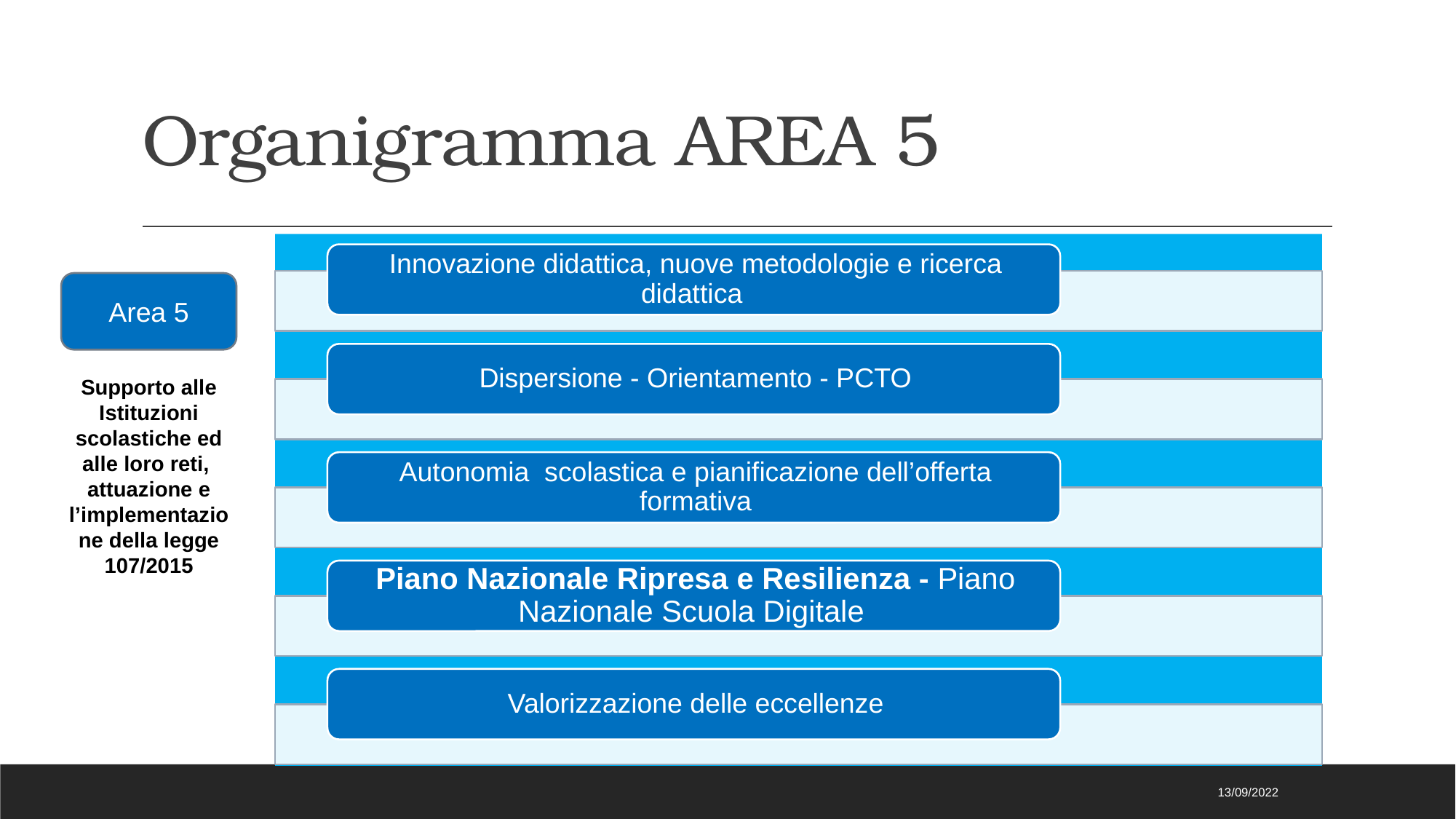

# Organigramma AREA 5
Innovazione didattica, nuove metodologie e ricerca didattica
Dispersione - Orientamento - PCTO
Autonomia  scolastica e pianificazione dell’offerta formativa
Piano Nazionale Ripresa e Resilienza - Piano Nazionale Scuola Digitale
Valorizzazione delle eccellenze
Area 5
Supporto alle Istituzioni scolastiche ed alle loro reti,
attuazione e l’implementazione della legge 107/2015
13/09/2022